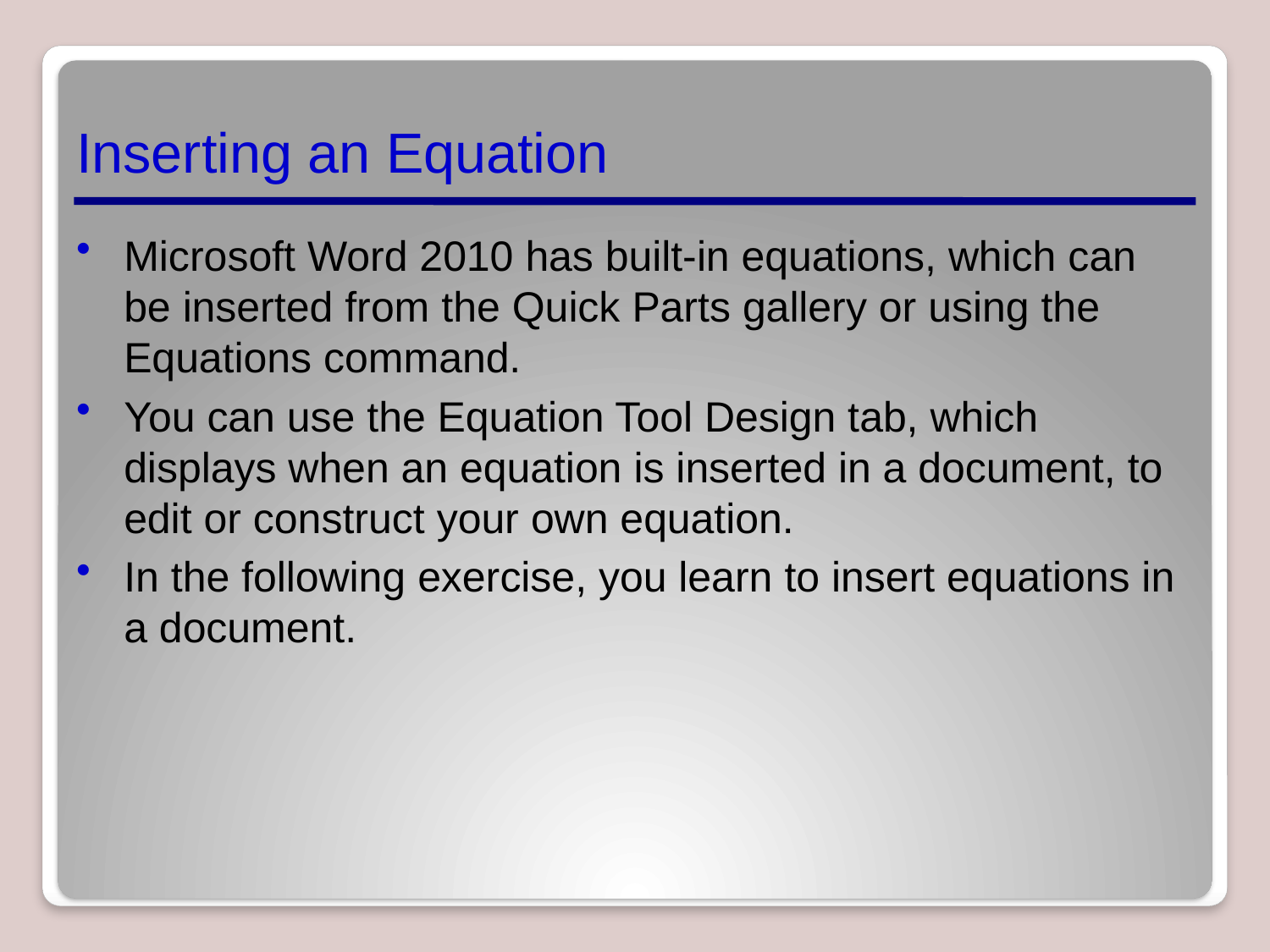

# Inserting an Equation
Microsoft Word 2010 has built-in equations, which can be inserted from the Quick Parts gallery or using the Equations command.
You can use the Equation Tool Design tab, which displays when an equation is inserted in a document, to edit or construct your own equation.
In the following exercise, you learn to insert equations in a document.